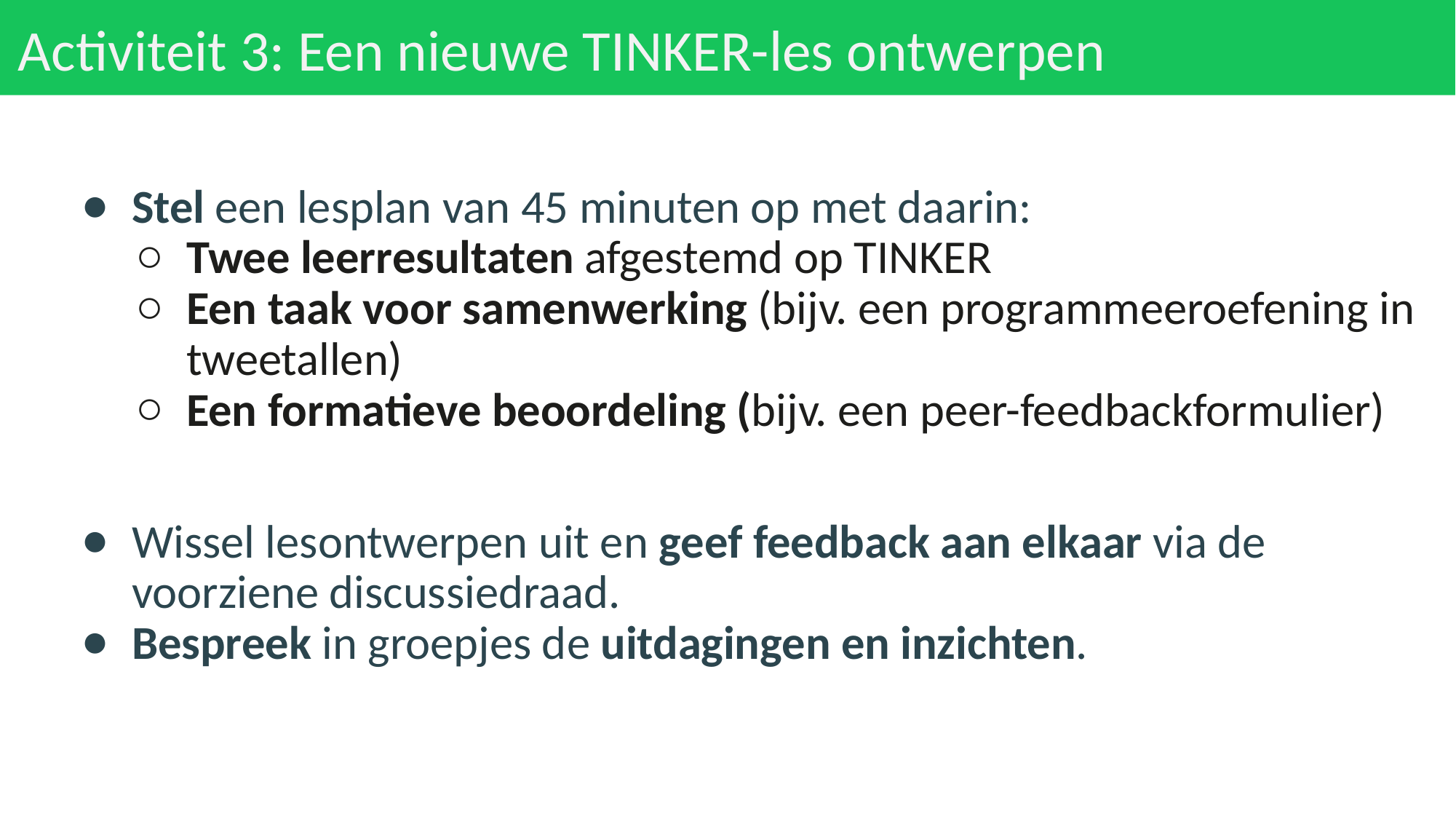

# Activiteit 3: Een nieuwe TINKER-les ontwerpen

Stel een lesplan van 45 minuten op met daarin:
Twee leerresultaten afgestemd op TINKER
Een taak voor samenwerking (bijv. een programmeeroefening in tweetallen)
Een formatieve beoordeling (bijv. een peer-feedbackformulier)

Wissel lesontwerpen uit en geef feedback aan elkaar via de voorziene discussiedraad.
Bespreek in groepjes de uitdagingen en inzichten.